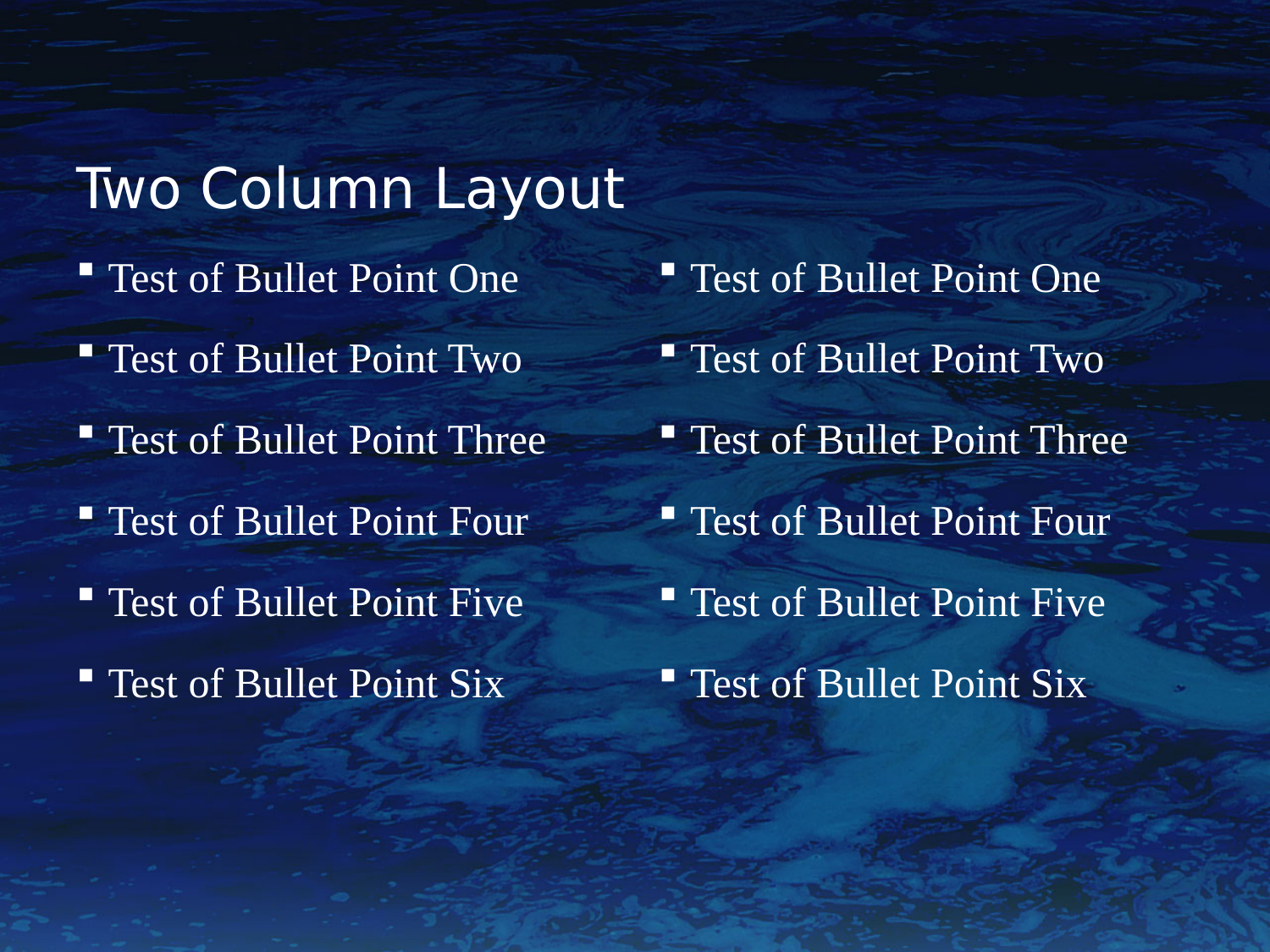

# Two Column Layout
Test of Bullet Point One
Test of Bullet Point Two
Test of Bullet Point Three
Test of Bullet Point Four
Test of Bullet Point Five
Test of Bullet Point Six

Test of Bullet Point One
Test of Bullet Point Two
Test of Bullet Point Three
Test of Bullet Point Four
Test of Bullet Point Five
Test of Bullet Point Six